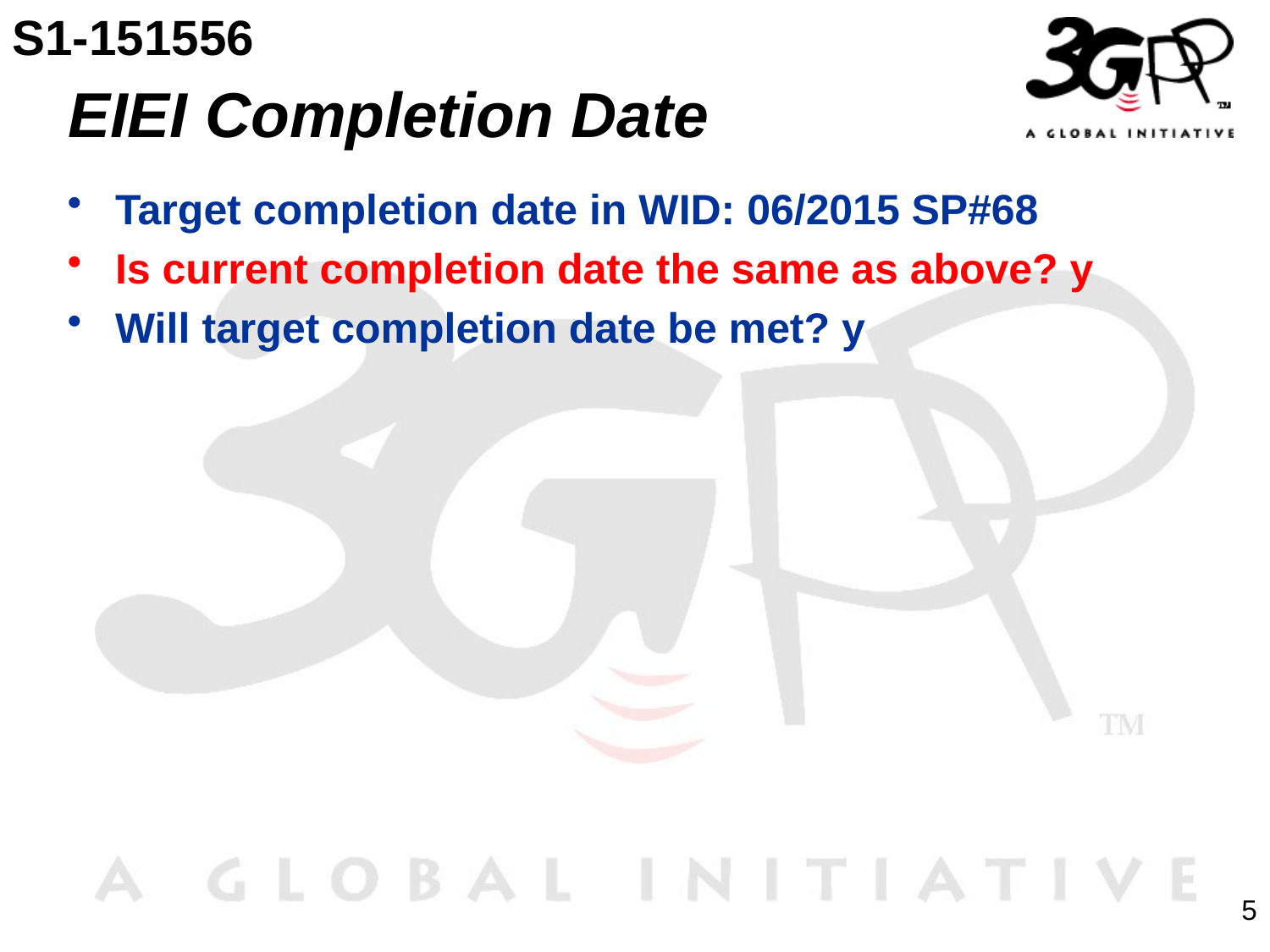

S1-151556
# EIEI Completion Date
Target completion date in WID: 06/2015 SP#68
Is current completion date the same as above? y
Will target completion date be met? y

5